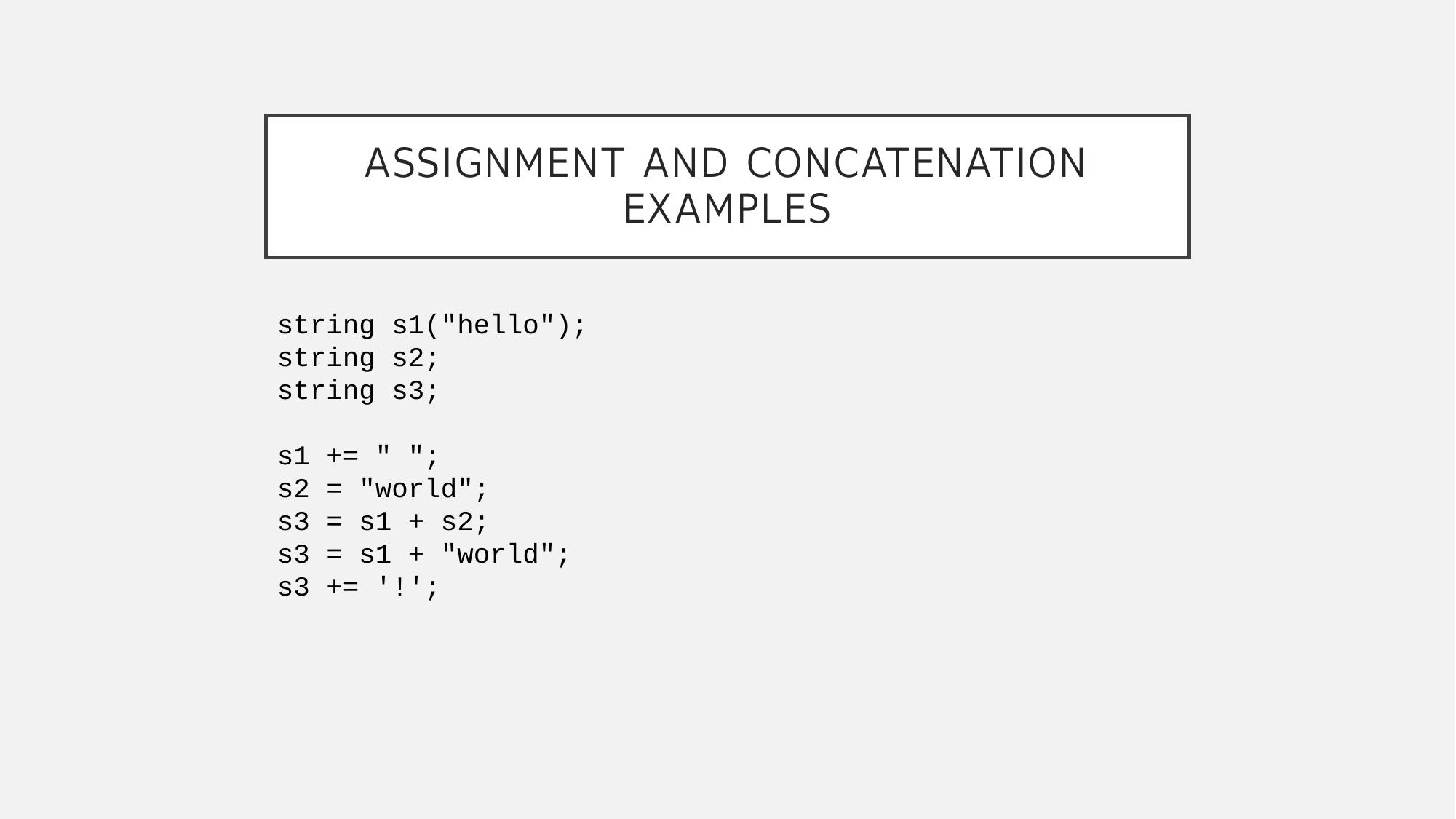

# Assignment and Concatenation Examples
string s1("hello");
string s2;
string s3;

s1 += " ";
s2 = "world";
s3 = s1 + s2;
s3 = s1 + "world";
s3 += '!';